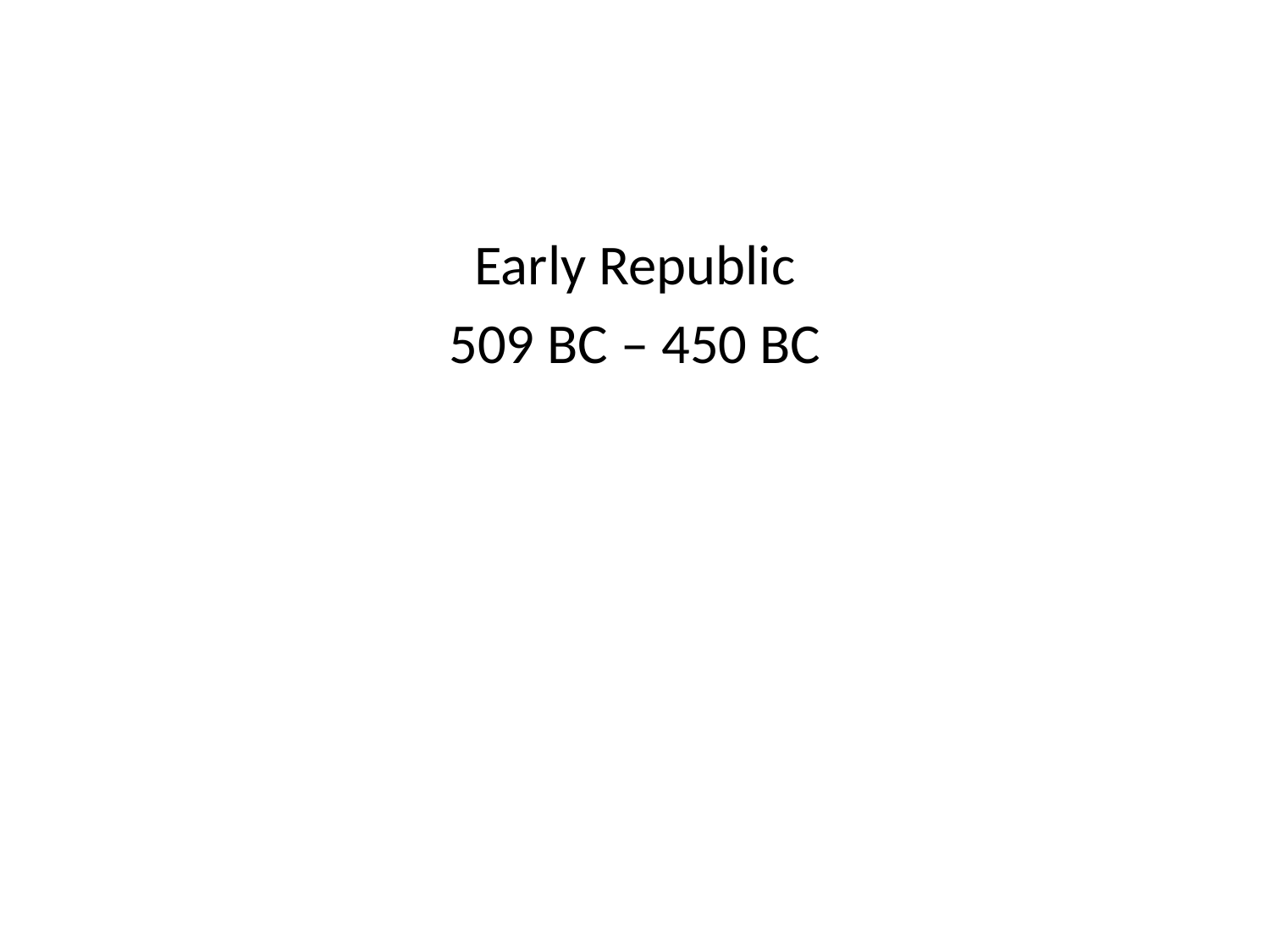

Early Republic
509 BC – 450 BC